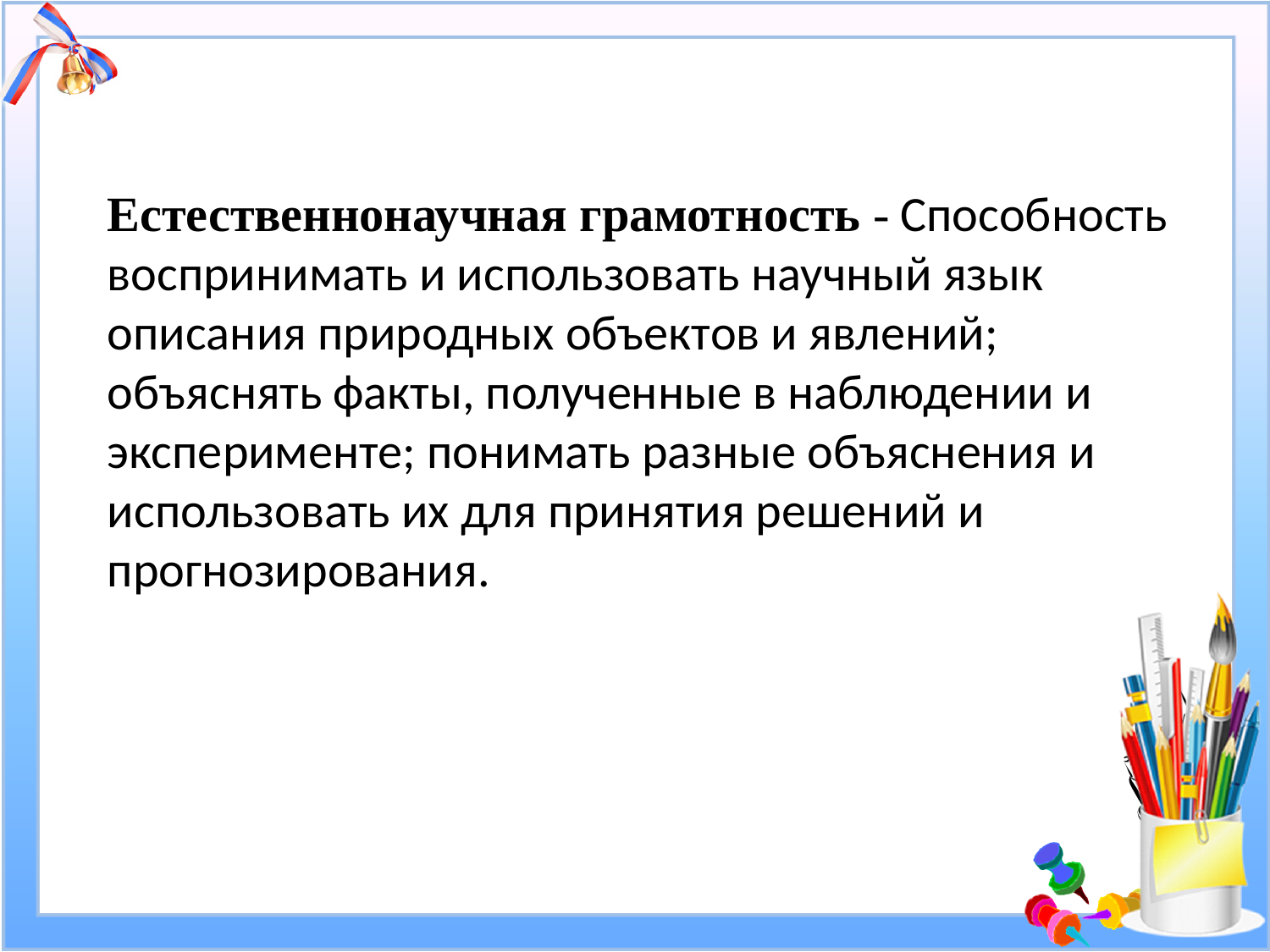

Естественнонаучная грамотность - Способность воспринимать и использовать научный язык описания природных объектов и явлений; объяснять факты, полученные в наблюдении и эксперименте; понимать разные объяснения и использовать их для принятия решений и прогнозирования.